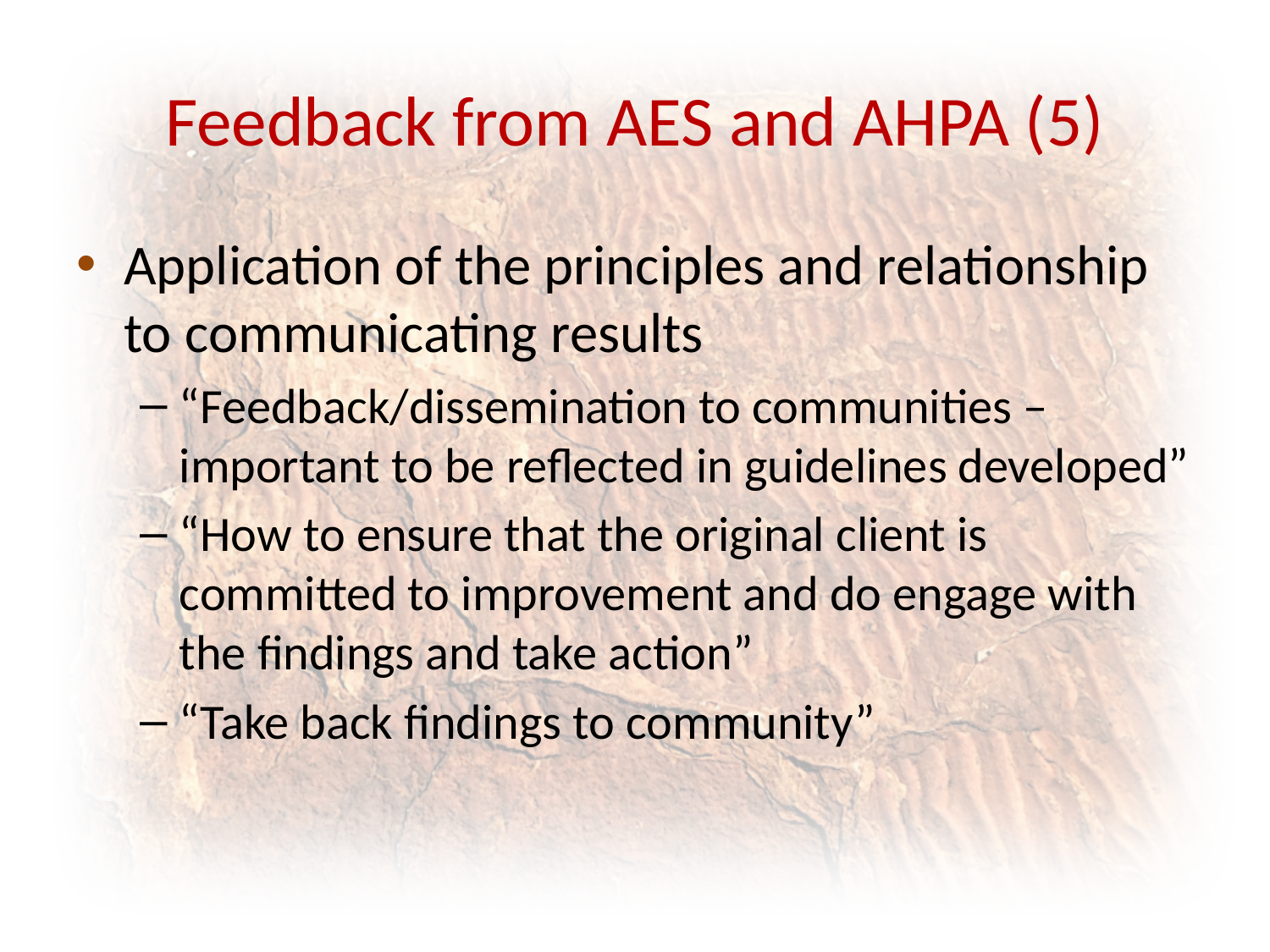

# Feedback from AES and AHPA (5)
Application of the principles and relationship to communicating results
“Feedback/dissemination to communities – important to be reflected in guidelines developed”
“How to ensure that the original client is committed to improvement and do engage with the findings and take action”
“Take back findings to community”